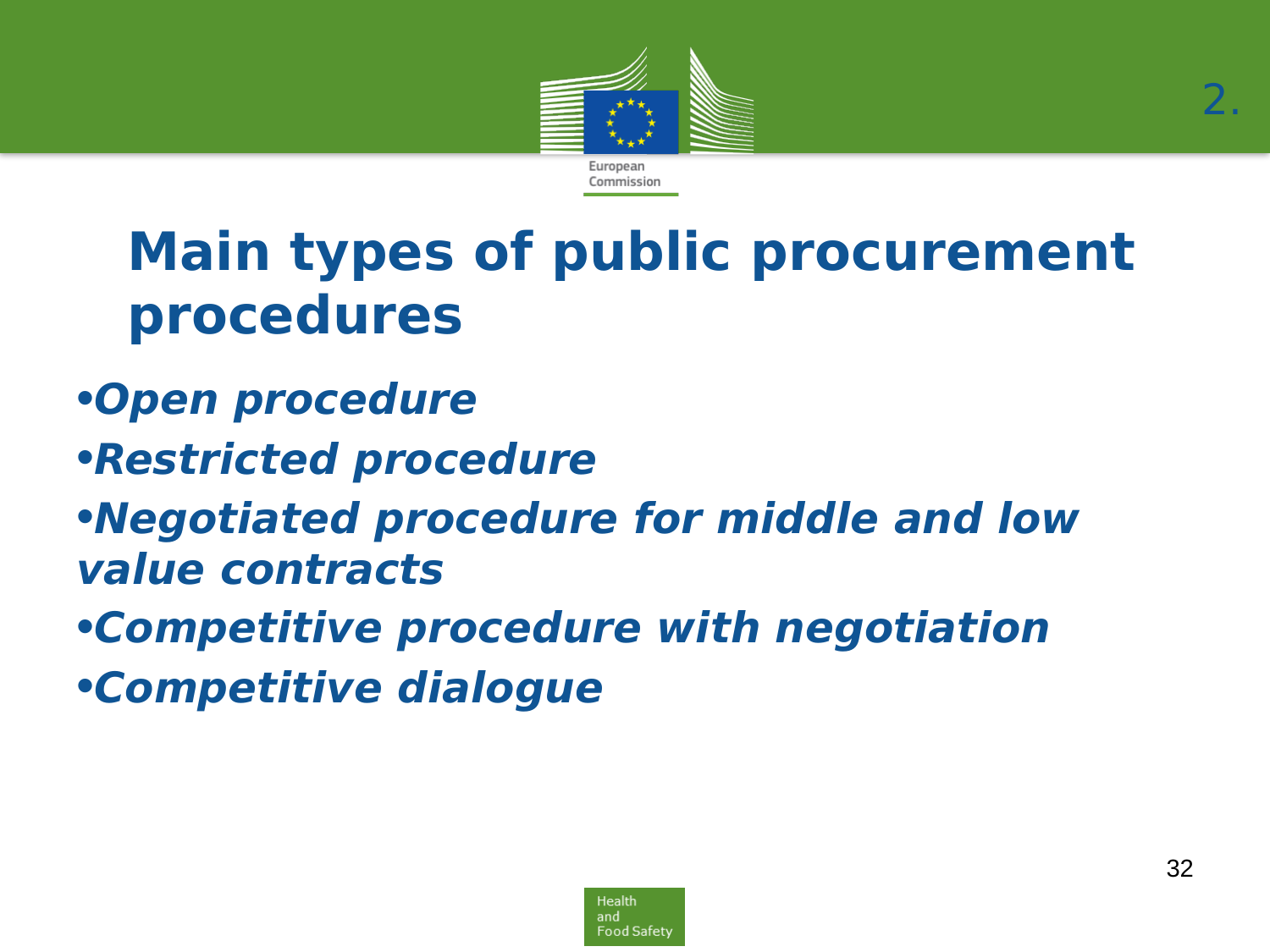

2.
# Main types of public procurement procedures
Open procedure
Restricted procedure
Negotiated procedure for middle and low value contracts
Competitive procedure with negotiation
Competitive dialogue

32